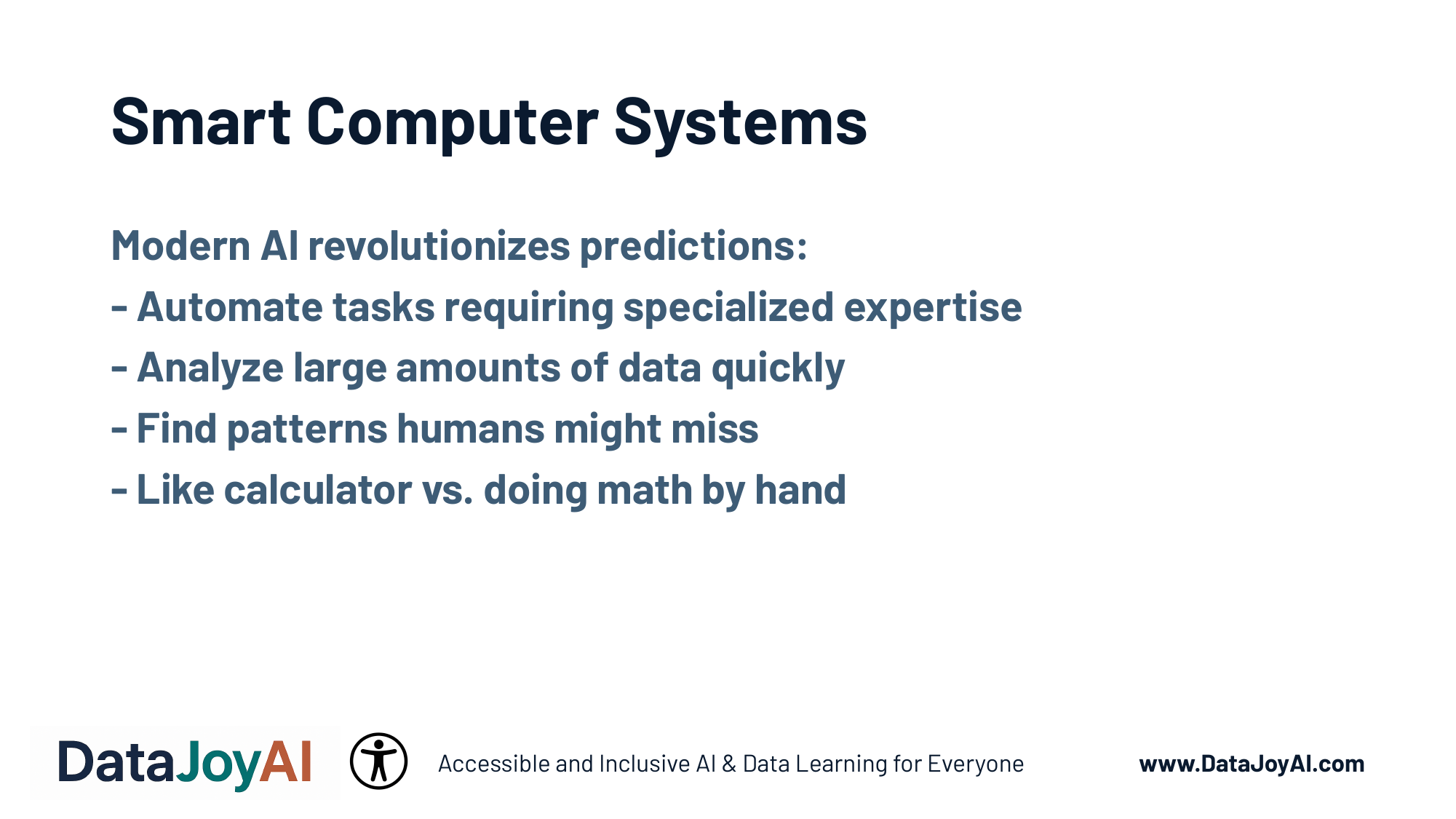

# Smart Computer Systems
Modern AI revolutionizes predictions:
- Automate tasks requiring specialized expertise
- Analyze large amounts of data quickly
- Find patterns humans might miss
- Like calculator vs. doing math by hand